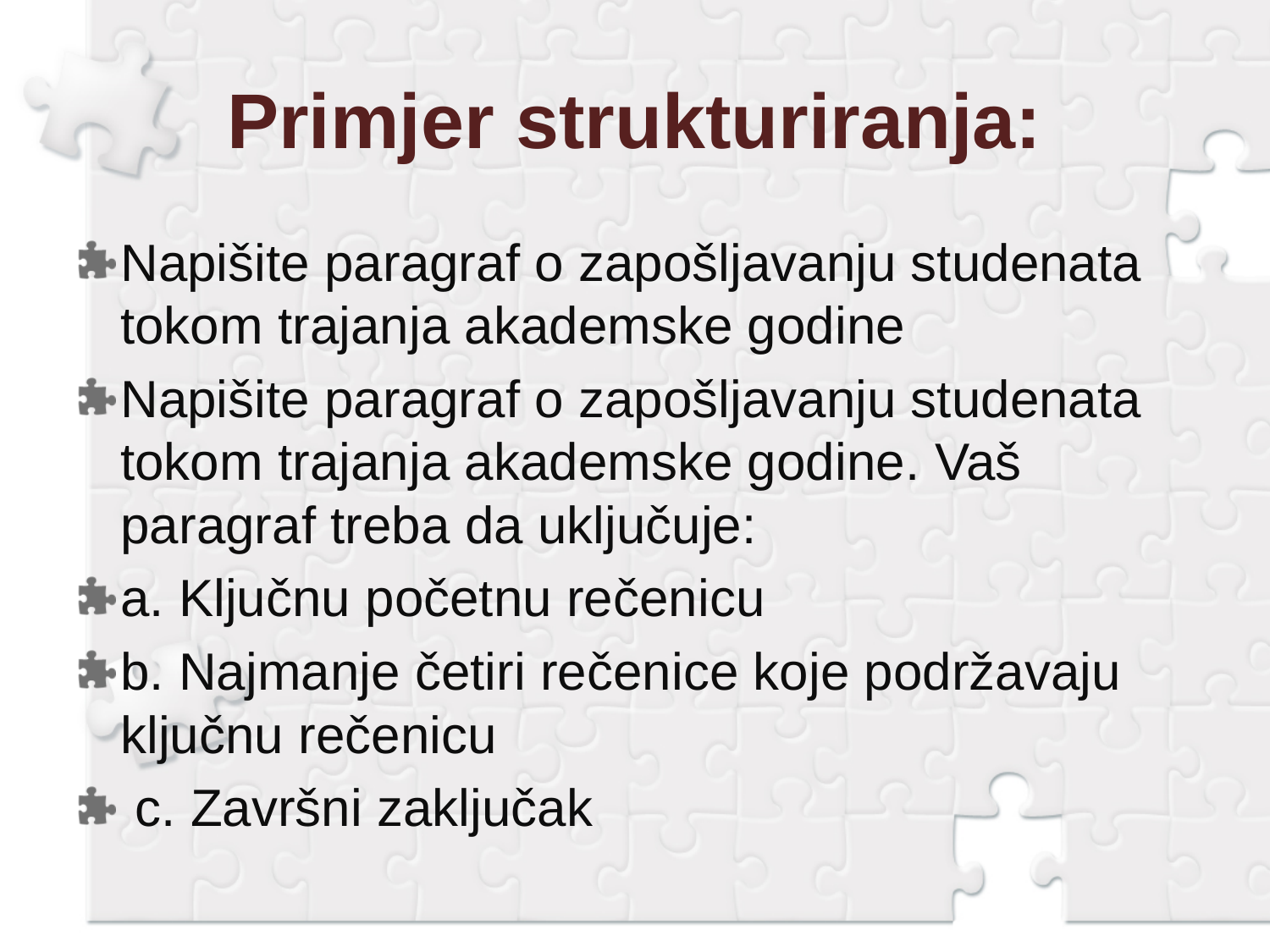

# Primjer strukturiranja:
Napišite paragraf o zapošljavanju studenata tokom trajanja akademske godine
Napišite paragraf o zapošljavanju studenata tokom trajanja akademske godine. Vaš paragraf treba da uključuje:
a. Ključnu početnu rečenicu
b. Najmanje četiri rečenice koje podržavaju ključnu rečenicu
 c. Završni zaključak